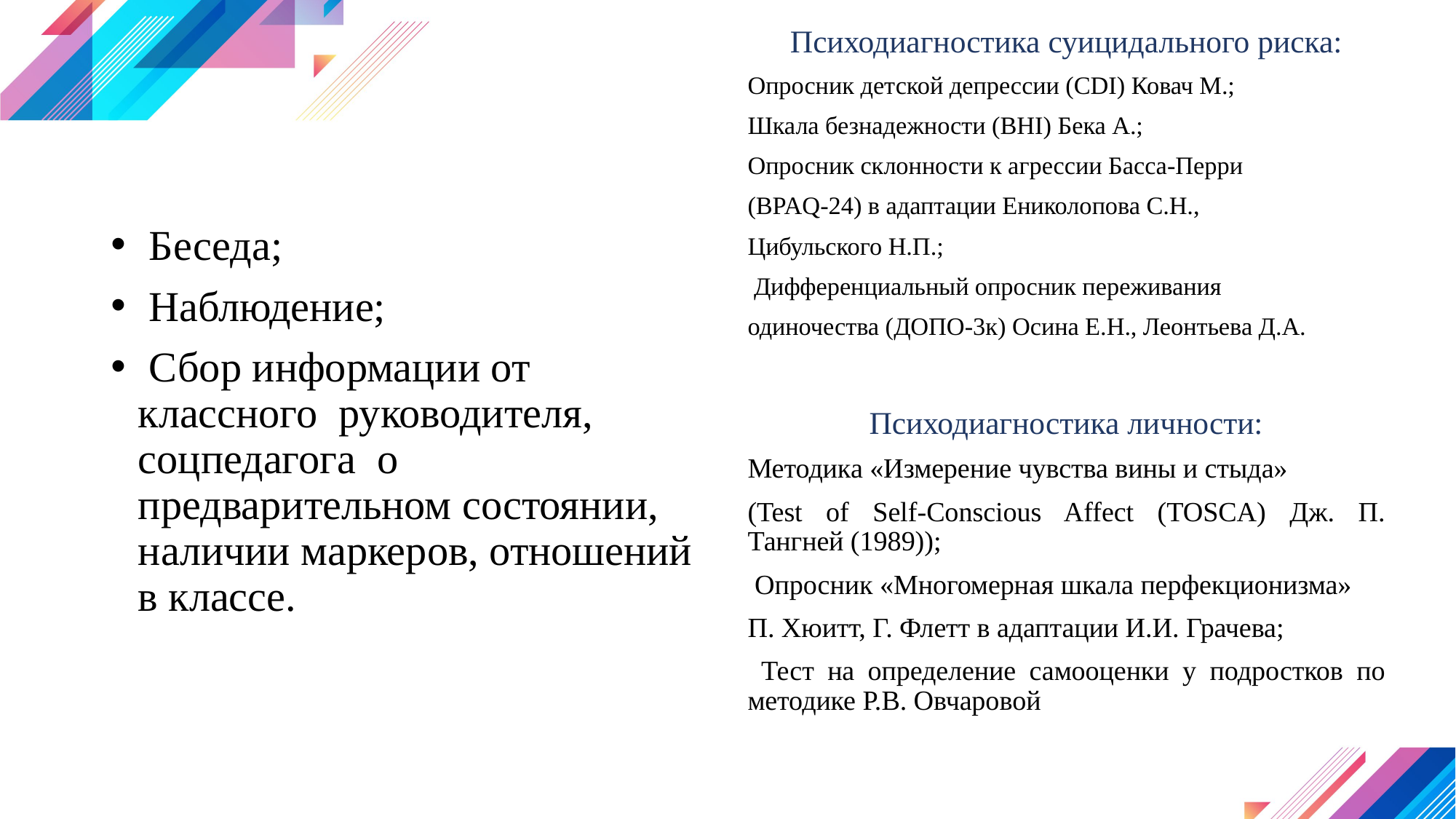

Психодиагностика суицидального риска:
Опросник детской депрессии (CDI) Ковач М.;
Шкала безнадежности (BHI) Бека А.;
Опросник склонности к агрессии Басса-Перри
(BPAQ-24) в адаптации Ениколопова С.Н.,
Цибульского Н.П.;
 Дифференциальный опросник переживания
одиночества (ДОПО-3к) Осина Е.Н., Леонтьева Д.А.

Психодиагностика личности:
Методика «Измерение чувства вины и стыда»
(Test of Self-Conscious Affect (TOSCA) Дж. П. Тангней (1989));
 Опросник «Многомерная шкала перфекционизма»
П. Хюитт, Г. Флетт в адаптации И.И. Грачева;
 Тест на определение самооценки у подростков по методике Р.В. Овчаровой

 Беседа;
 Наблюдение;
 Сбор информации от классного  руководителя, соцпедагога  о предварительном состоянии,  наличии маркеров, отношений  в классе.